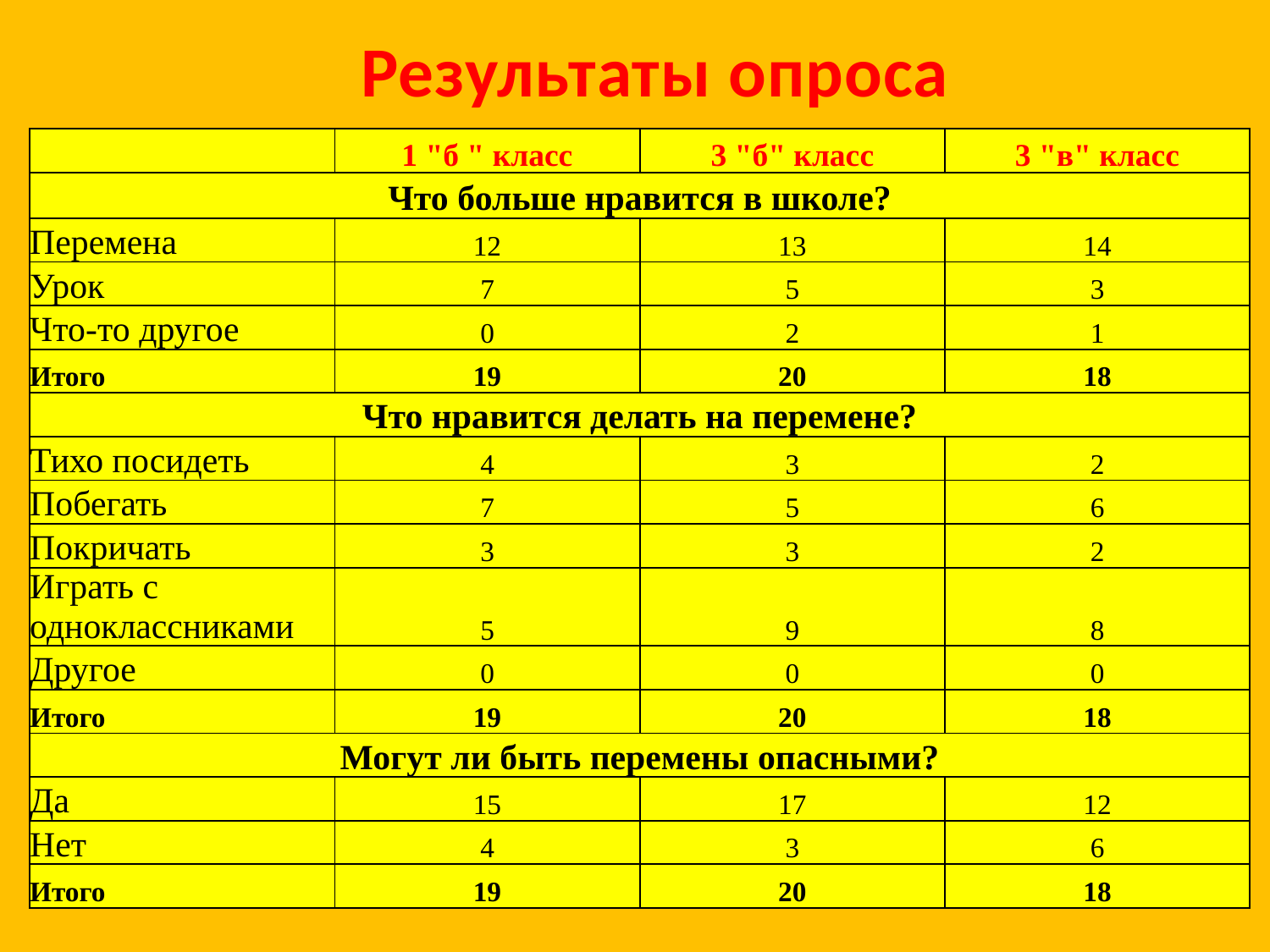

Результаты опроса
#
|  | 1 "б " класс | 3 "б" класс | 3 "в" класс |
| --- | --- | --- | --- |
| Что больше нравится в школе? |  |  |  |
| Перемена | 12 | 13 | 14 |
| Урок | 7 | 5 | 3 |
| Что-то другое | 0 | 2 | 1 |
| Итого | 19 | 20 | 18 |
| Что нравится делать на перемене? |  |  |  |
| Тихо посидеть | 4 | 3 | 2 |
| Побегать | 7 | 5 | 6 |
| Покричать | 3 | 3 | 2 |
| Играть с одноклассниками | 5 | 9 | 8 |
| Другое | 0 | 0 | 0 |
| Итого | 19 | 20 | 18 |
| Могут ли быть перемены опасными? |  |  |  |
| Да | 15 | 17 | 12 |
| Нет | 4 | 3 | 6 |
| Итого | 19 | 20 | 18 |